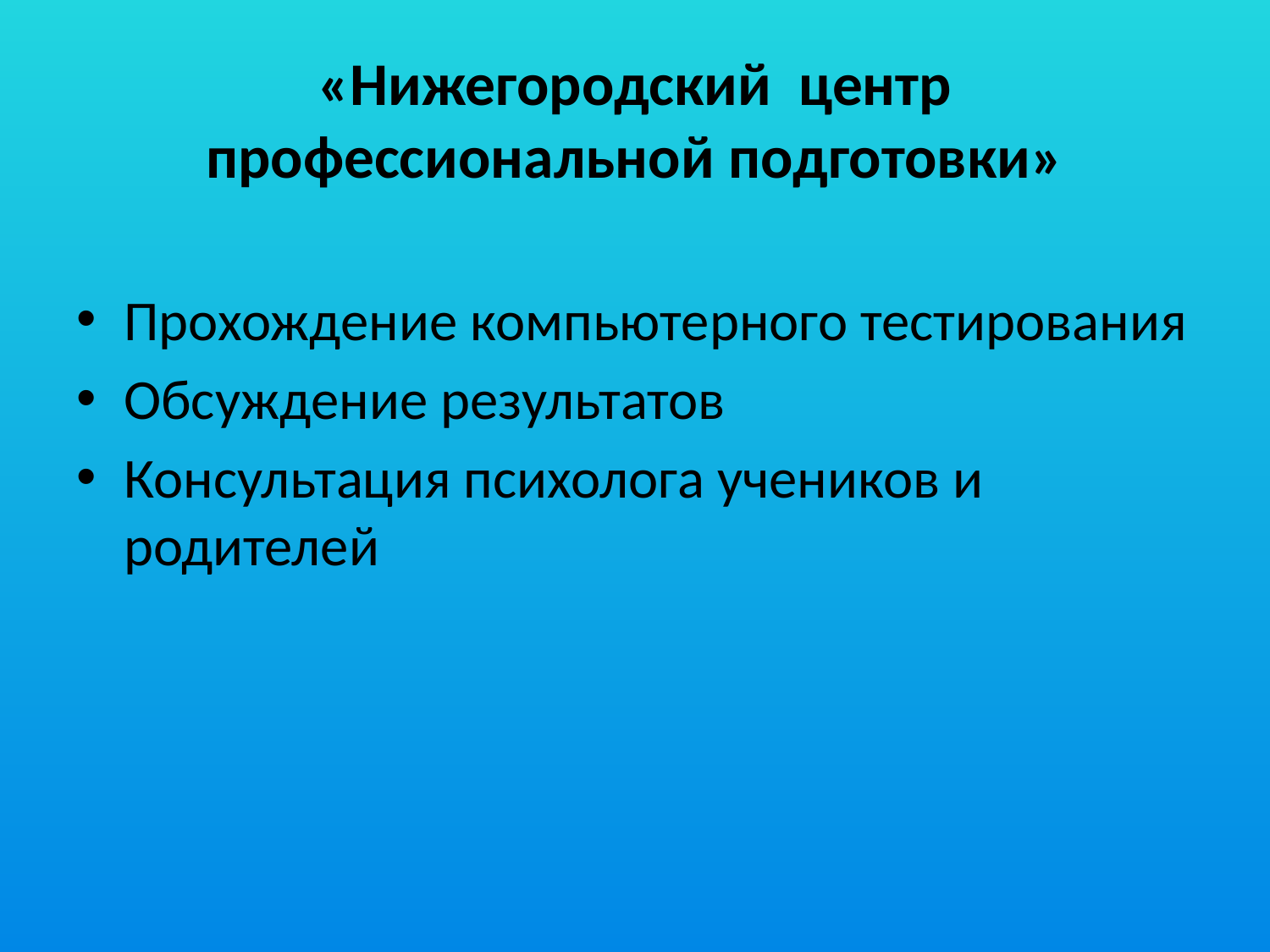

# «Нижегородский  центр профессиональной подготовки»
Прохождение компьютерного тестирования
Обсуждение результатов
Консультация психолога учеников и родителей